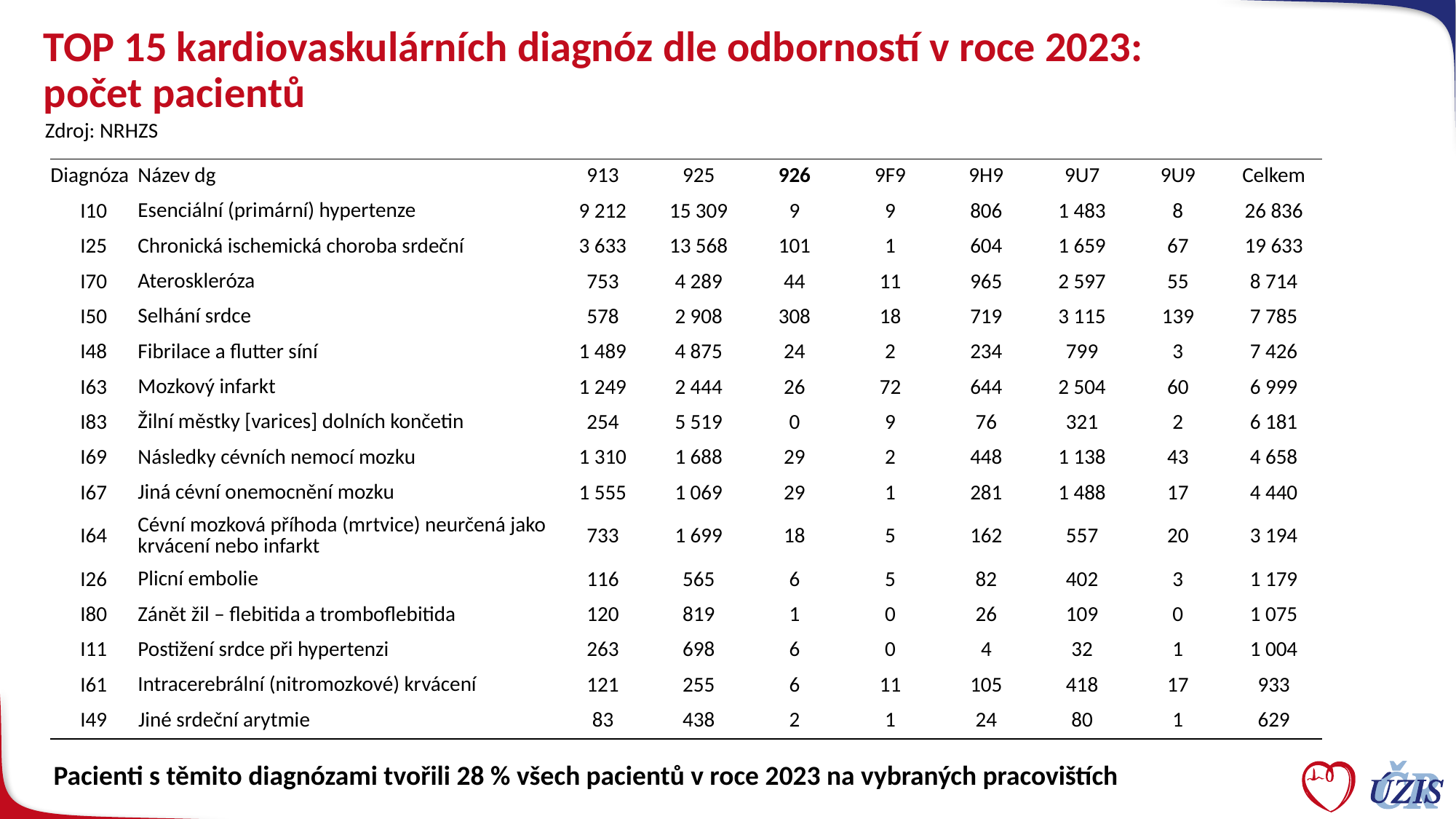

# TOP 15 kardiovaskulárních diagnóz dle odborností v roce 2023: počet pacientů
Zdroj: NRHZS
| Diagnóza | Název dg | 913 | 925 | 926 | 9F9 | 9H9 | 9U7 | 9U9 | Celkem |
| --- | --- | --- | --- | --- | --- | --- | --- | --- | --- |
| I10 | Esenciální (primární) hypertenze | 9 212 | 15 309 | 9 | 9 | 806 | 1 483 | 8 | 26 836 |
| I25 | Chronická ischemická choroba srdeční | 3 633 | 13 568 | 101 | 1 | 604 | 1 659 | 67 | 19 633 |
| I70 | Ateroskleróza | 753 | 4 289 | 44 | 11 | 965 | 2 597 | 55 | 8 714 |
| I50 | Selhání srdce | 578 | 2 908 | 308 | 18 | 719 | 3 115 | 139 | 7 785 |
| I48 | Fibrilace a flutter síní | 1 489 | 4 875 | 24 | 2 | 234 | 799 | 3 | 7 426 |
| I63 | Mozkový infarkt | 1 249 | 2 444 | 26 | 72 | 644 | 2 504 | 60 | 6 999 |
| I83 | Žilní městky [varices] dolních končetin | 254 | 5 519 | 0 | 9 | 76 | 321 | 2 | 6 181 |
| I69 | Následky cévních nemocí mozku | 1 310 | 1 688 | 29 | 2 | 448 | 1 138 | 43 | 4 658 |
| I67 | Jiná cévní onemocnění mozku | 1 555 | 1 069 | 29 | 1 | 281 | 1 488 | 17 | 4 440 |
| I64 | Cévní mozková příhoda (mrtvice) neurčená jako krvácení nebo infarkt | 733 | 1 699 | 18 | 5 | 162 | 557 | 20 | 3 194 |
| I26 | Plicní embolie | 116 | 565 | 6 | 5 | 82 | 402 | 3 | 1 179 |
| I80 | Zánět žil – flebitida a tromboflebitida | 120 | 819 | 1 | 0 | 26 | 109 | 0 | 1 075 |
| I11 | Postižení srdce při hypertenzi | 263 | 698 | 6 | 0 | 4 | 32 | 1 | 1 004 |
| I61 | Intracerebrální (nitromozkové) krvácení | 121 | 255 | 6 | 11 | 105 | 418 | 17 | 933 |
| I49 | Jiné srdeční arytmie | 83 | 438 | 2 | 1 | 24 | 80 | 1 | 629 |
Pacienti s těmito diagnózami tvořili 28 % všech pacientů v roce 2023 na vybraných pracovištích